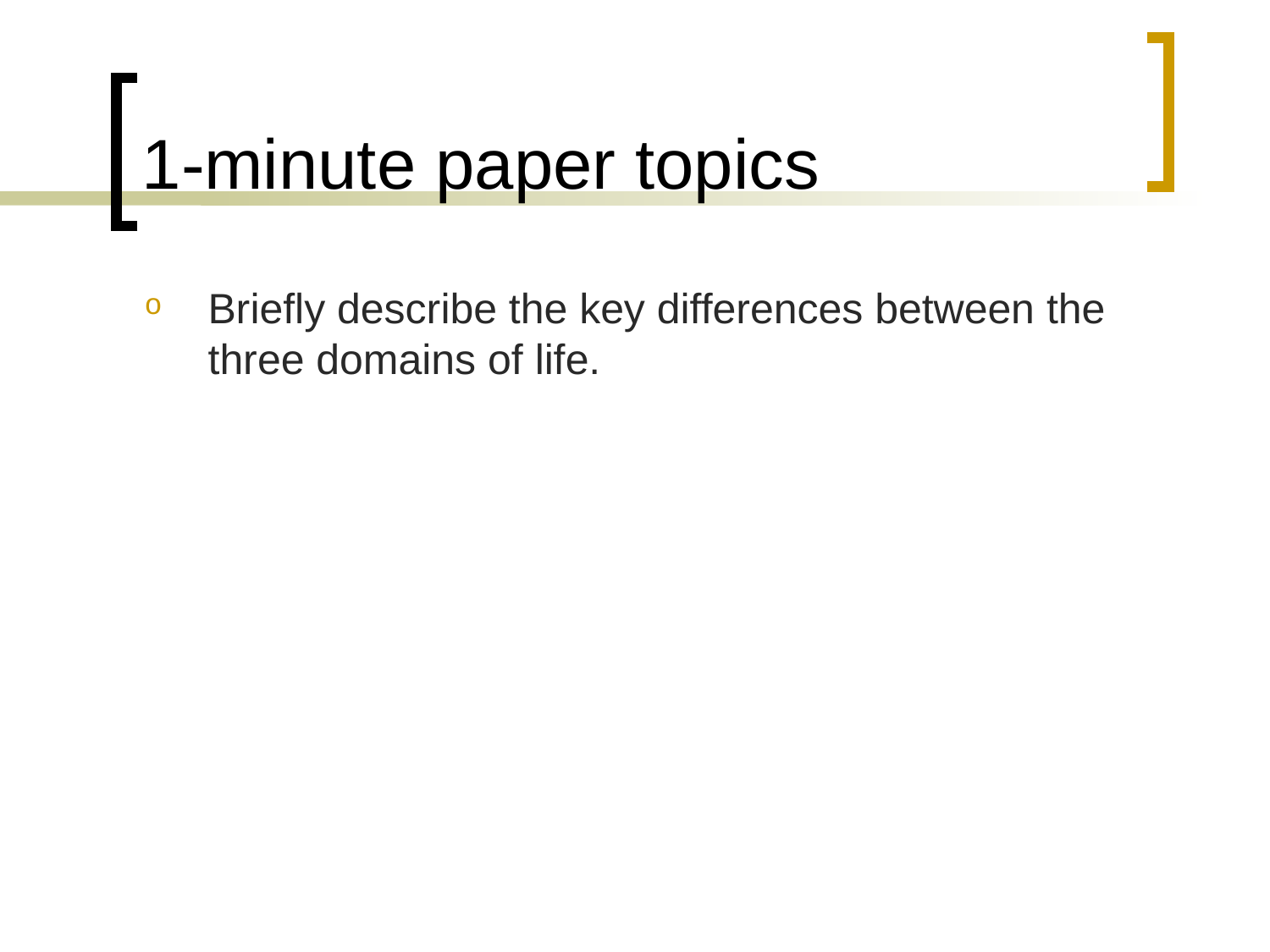

# 1-minute paper topics
Briefly describe the key differences between the three domains of life.